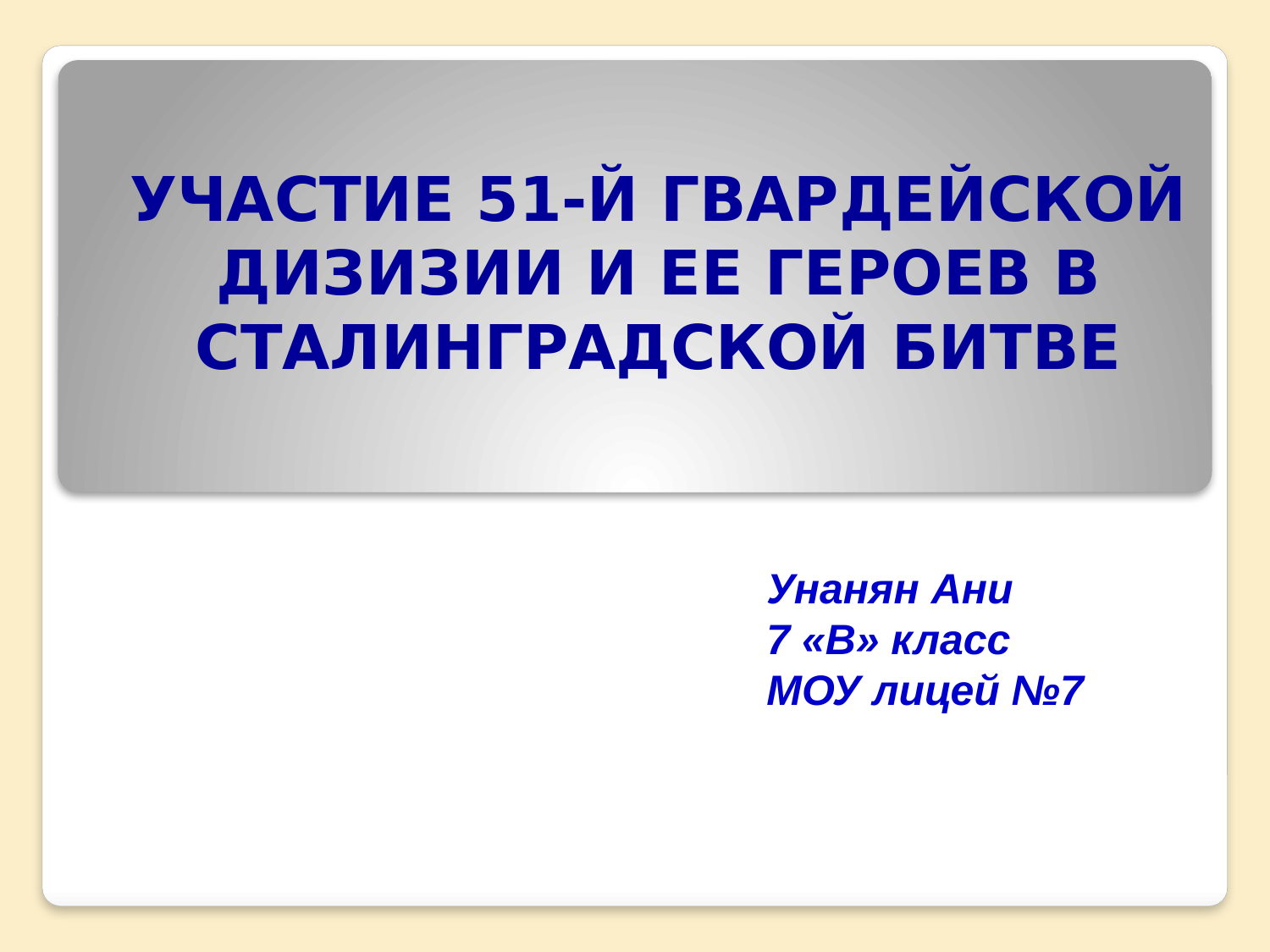

# УЧАСТИЕ 51-Й ГВАРДЕЙСКОЙ ДИЗИЗИИ И ЕЕ ГЕРОЕВ В СТАЛИНГРАДСКОЙ БИТВЕ
Унанян Ани
7 «В» класс
МОУ лицей №7